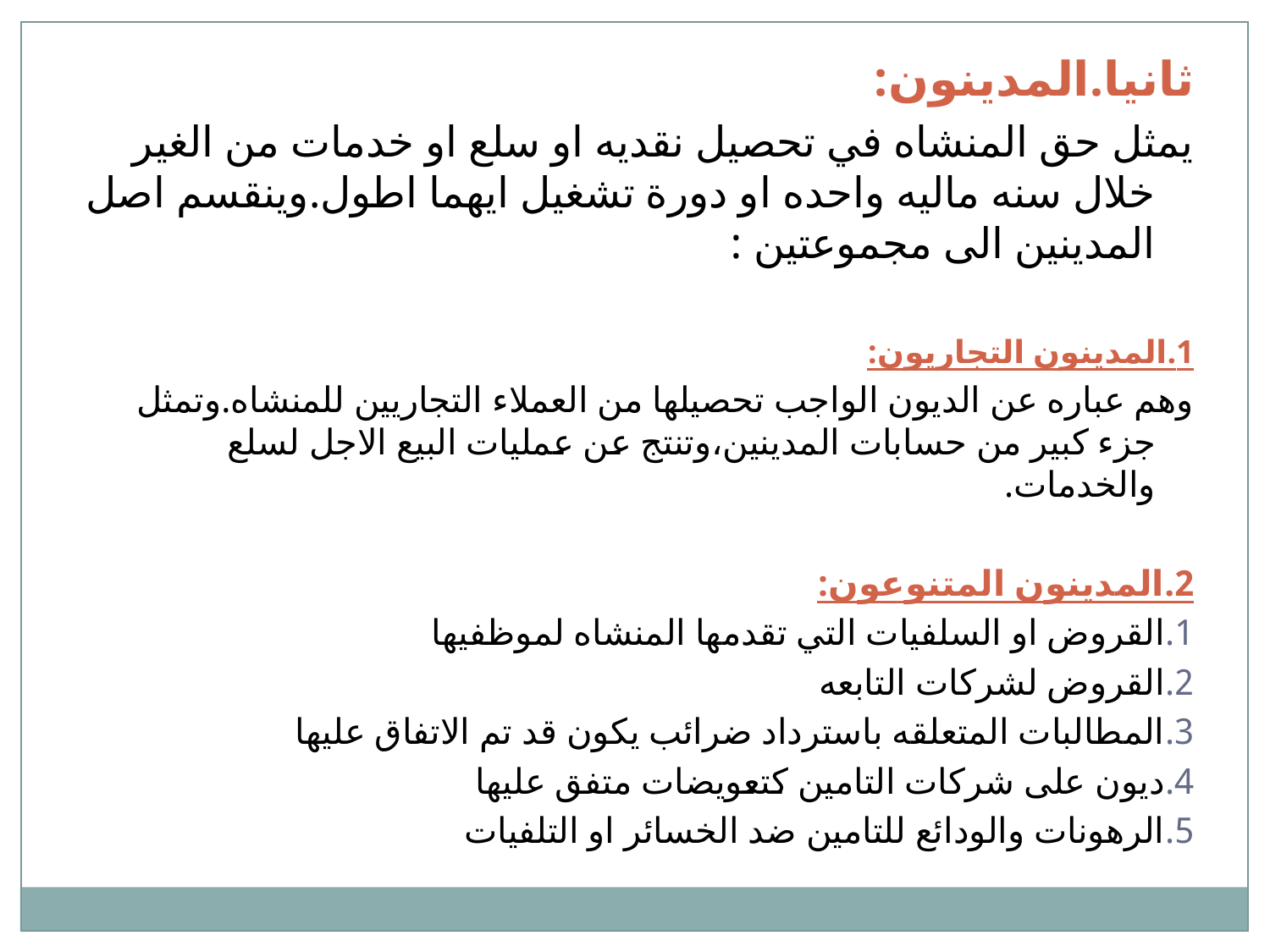

ثانيا.المدينون:
يمثل حق المنشاه في تحصيل نقديه او سلع او خدمات من الغير خلال سنه ماليه واحده او دورة تشغيل ايهما اطول.وينقسم اصل المدينين الى مجموعتين :

1.المدينون التجاريون:
وهم عباره عن الديون الواجب تحصيلها من العملاء التجاريين للمنشاه.وتمثل جزء كبير من حسابات المدينين،وتنتج عن عمليات البيع الاجل لسلع والخدمات.

2.المدينون المتنوعون:
1.القروض او السلفيات التي تقدمها المنشاه لموظفيها
2.القروض لشركات التابعه
3.المطالبات المتعلقه باسترداد ضرائب يكون قد تم الاتفاق عليها
4.ديون على شركات التامين كتعويضات متفق عليها
5.الرهونات والودائع للتامين ضد الخسائر او التلفيات